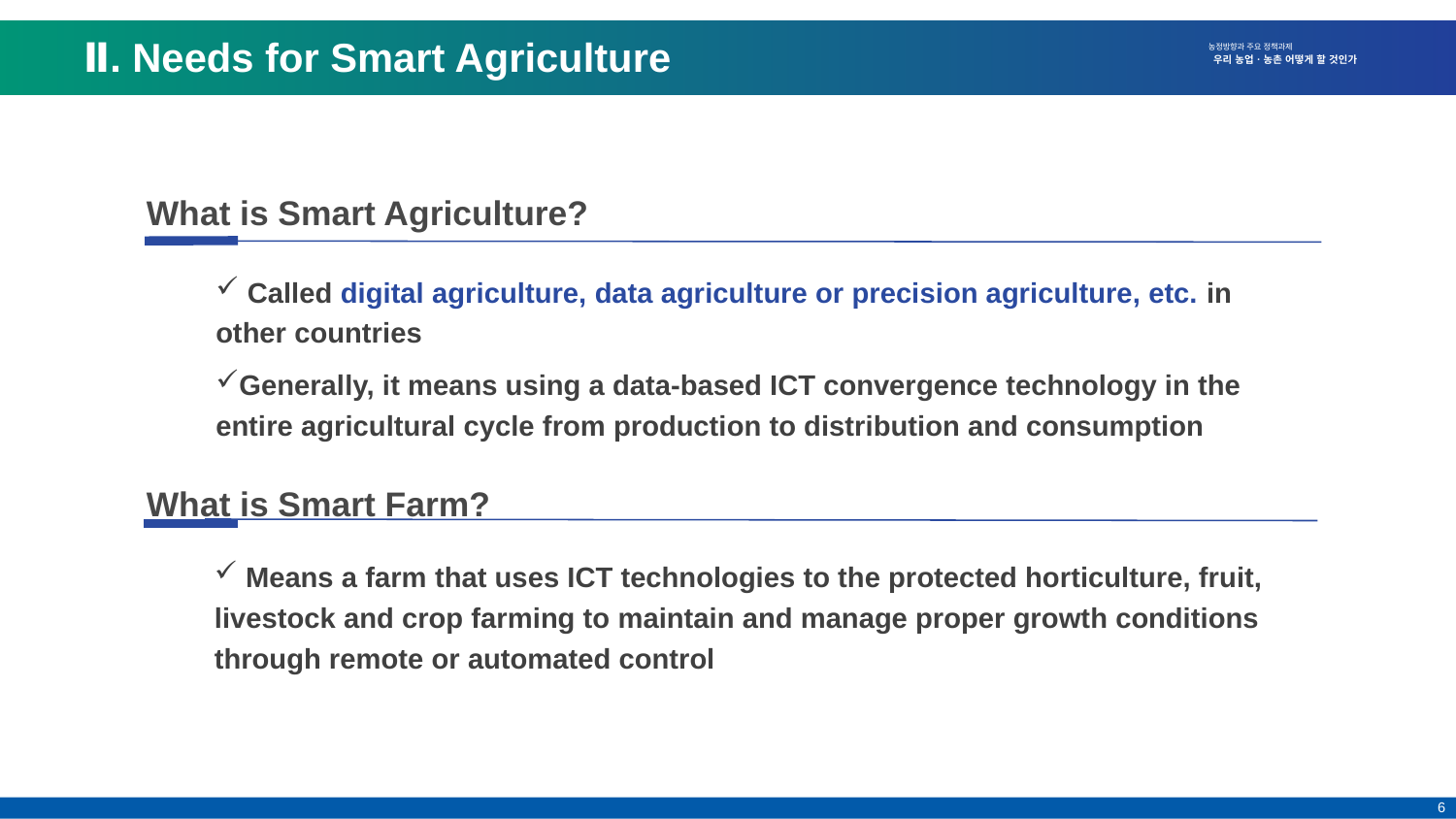

Ⅱ. Needs for Smart Agriculture
What is Smart Agriculture?
 Called digital agriculture, data agriculture or precision agriculture, etc. in other countries

Generally, it means using a data-based ICT convergence technology in the entire agricultural cycle from production to distribution and consumption
What is Smart Farm?
 Means a farm that uses ICT technologies to the protected horticulture, fruit, livestock and crop farming to maintain and manage proper growth conditions through remote or automated control
6